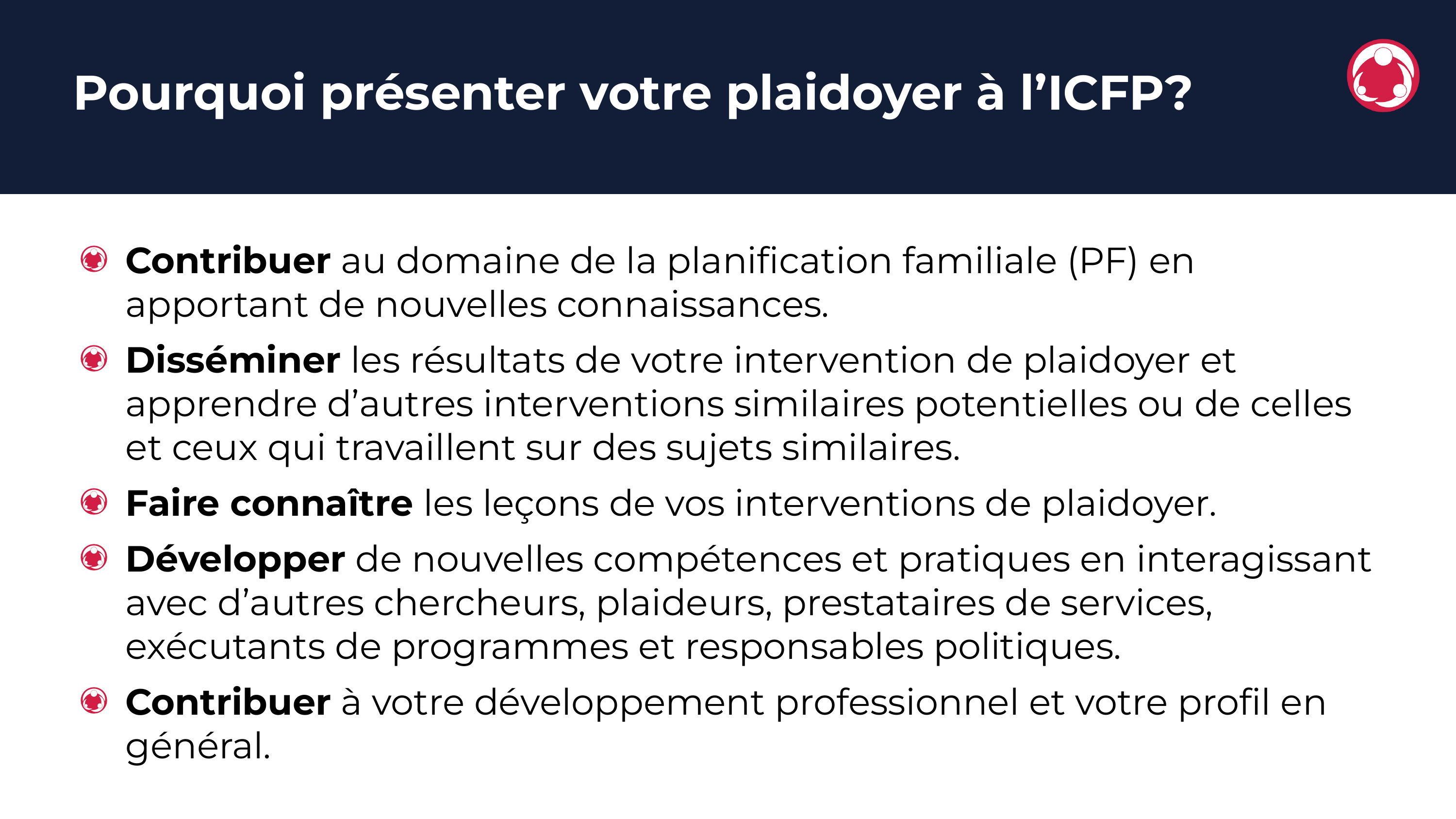

Pourquoi présenter votre plaidoyer à l’ICFP?
Contribuer au domaine de la planification familiale (PF) en apportant de nouvelles connaissances.
Disséminer les résultats de votre intervention de plaidoyer et apprendre d’autres interventions similaires potentielles ou de celles et ceux qui travaillent sur des sujets similaires.
Faire connaître les leçons de vos interventions de plaidoyer.
Développer de nouvelles compétences et pratiques en interagissant avec d’autres chercheurs, plaideurs, prestataires de services, exécutants de programmes et responsables politiques.
Contribuer à votre développement professionnel et votre profil en général.